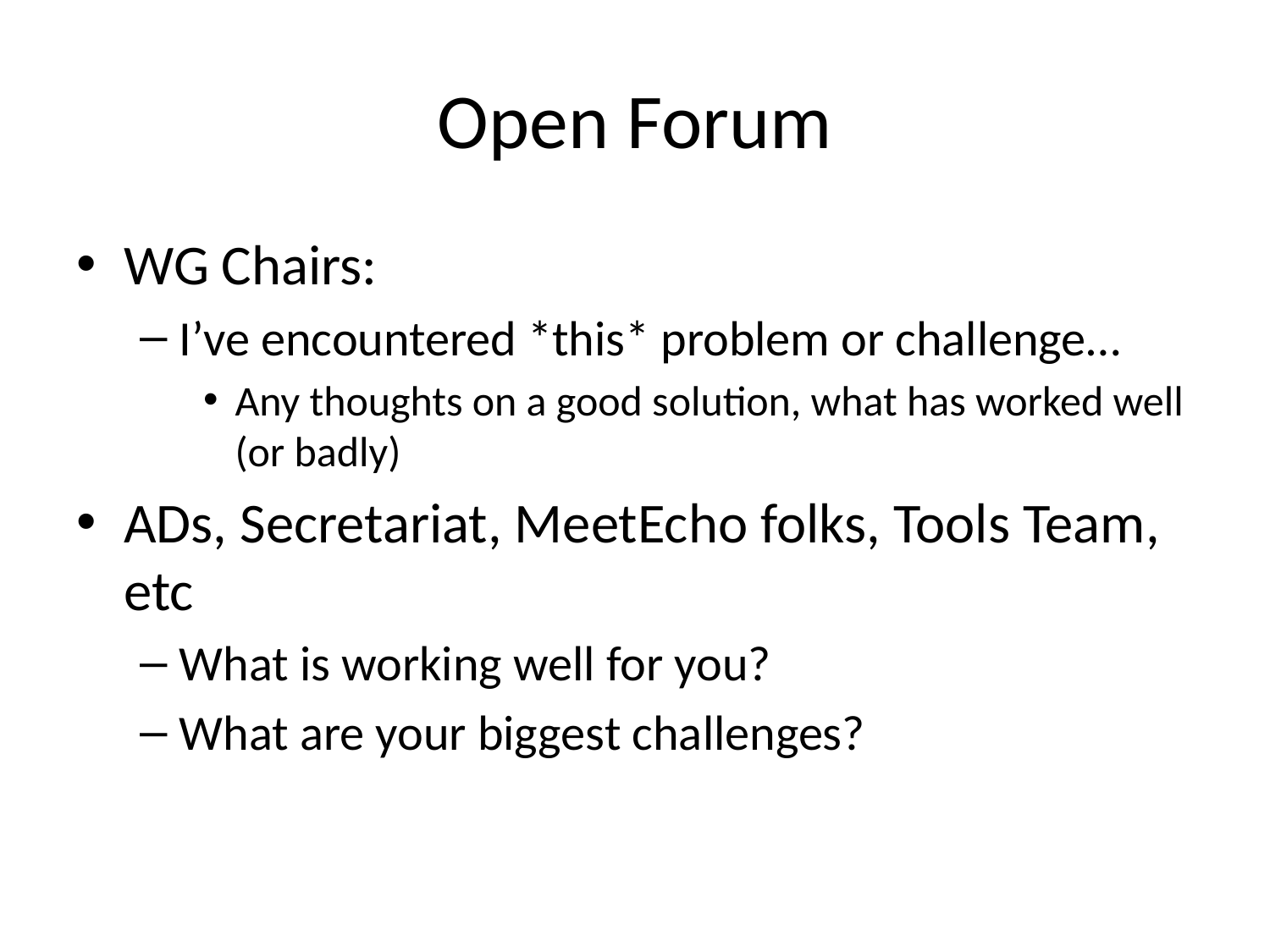

# Open Forum
WG Chairs:
I’ve encountered *this* problem or challenge…
Any thoughts on a good solution, what has worked well (or badly)
ADs, Secretariat, MeetEcho folks, Tools Team, etc
What is working well for you?
What are your biggest challenges?